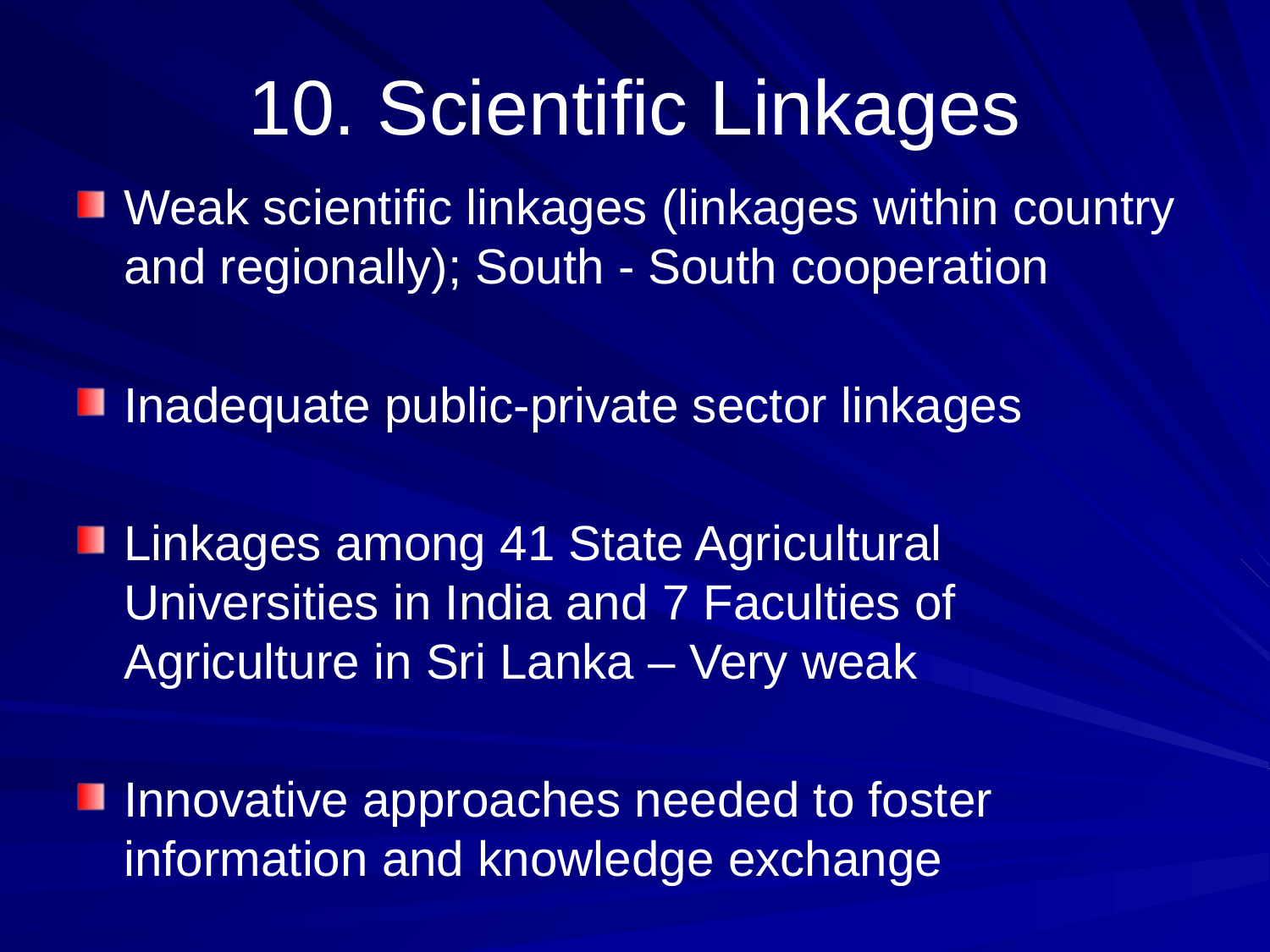

# 10. Scientific Linkages
Weak scientific linkages (linkages within country and regionally); South - South cooperation

Inadequate public-private sector linkages

Linkages among 41 State Agricultural Universities in India and 7 Faculties of Agriculture in Sri Lanka – Very weak

Innovative approaches needed to foster information and knowledge exchange